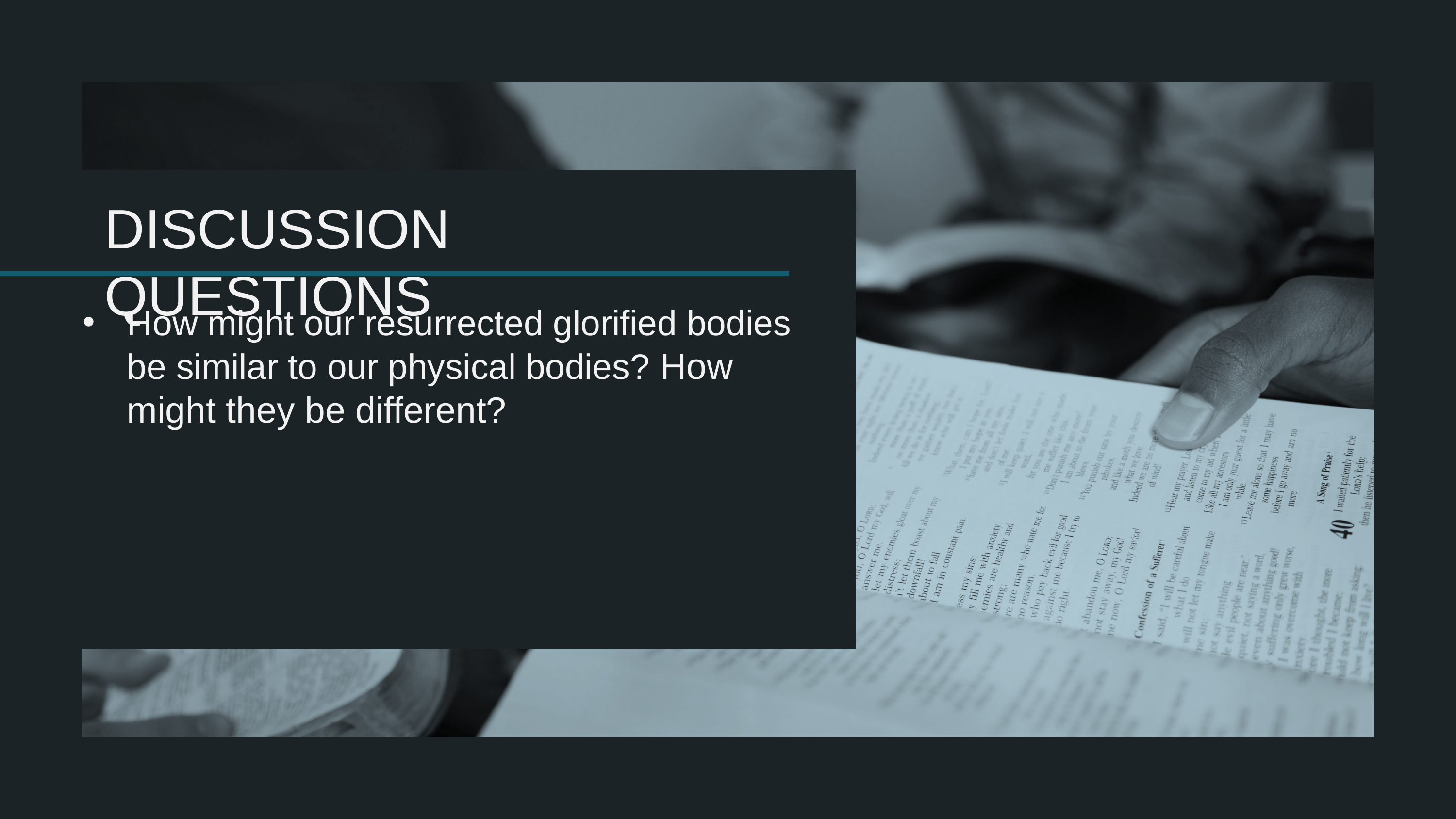

How might our resurrected glorified bodies be similar to our physical bodies? How might they be different?